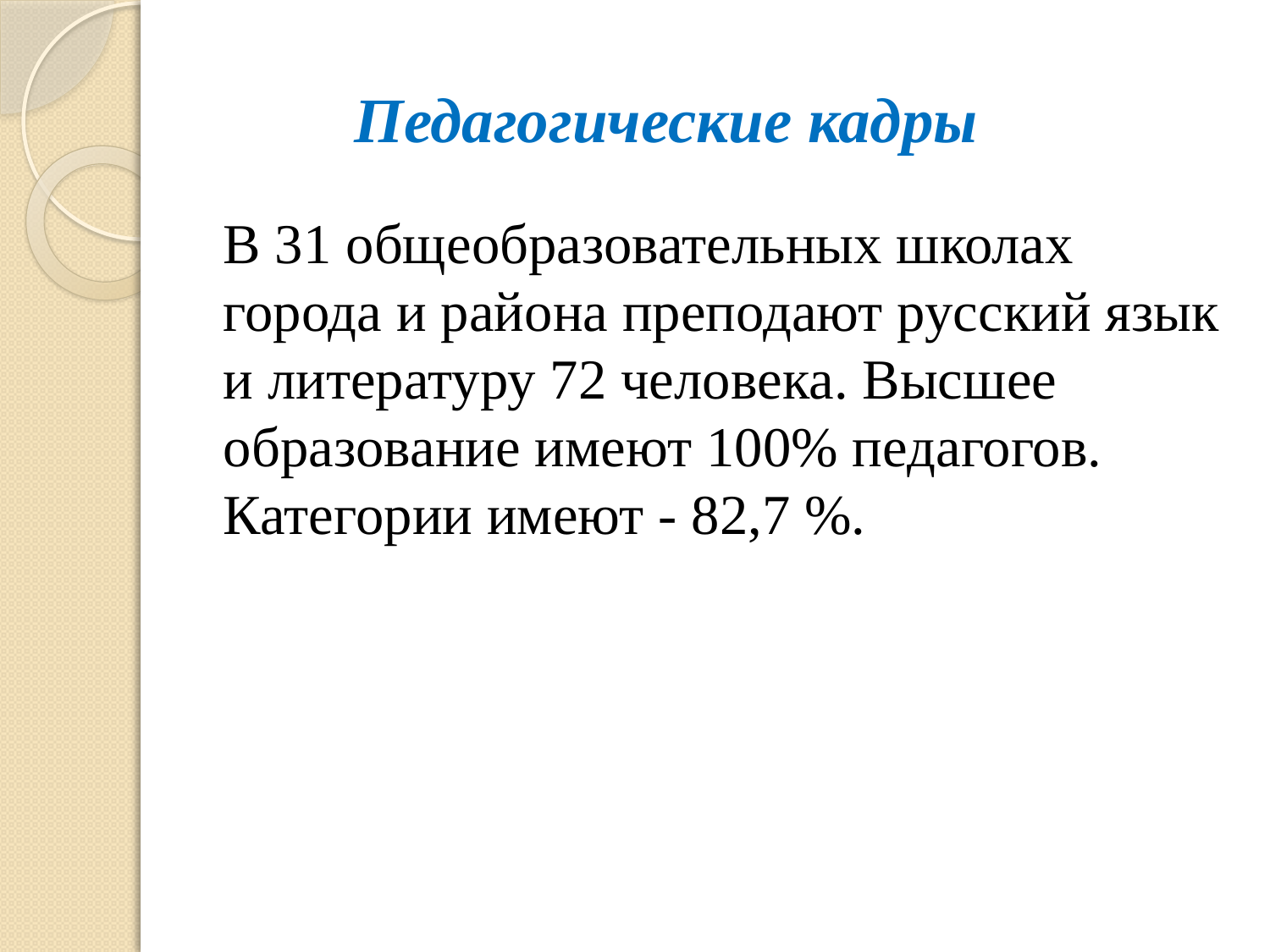

# Педагогические кадры
В 31 общеобразовательных школах города и района преподают русский язык и литературу 72 человека. Высшее образование имеют 100% педагогов.  Категории имеют - 82,7 %.